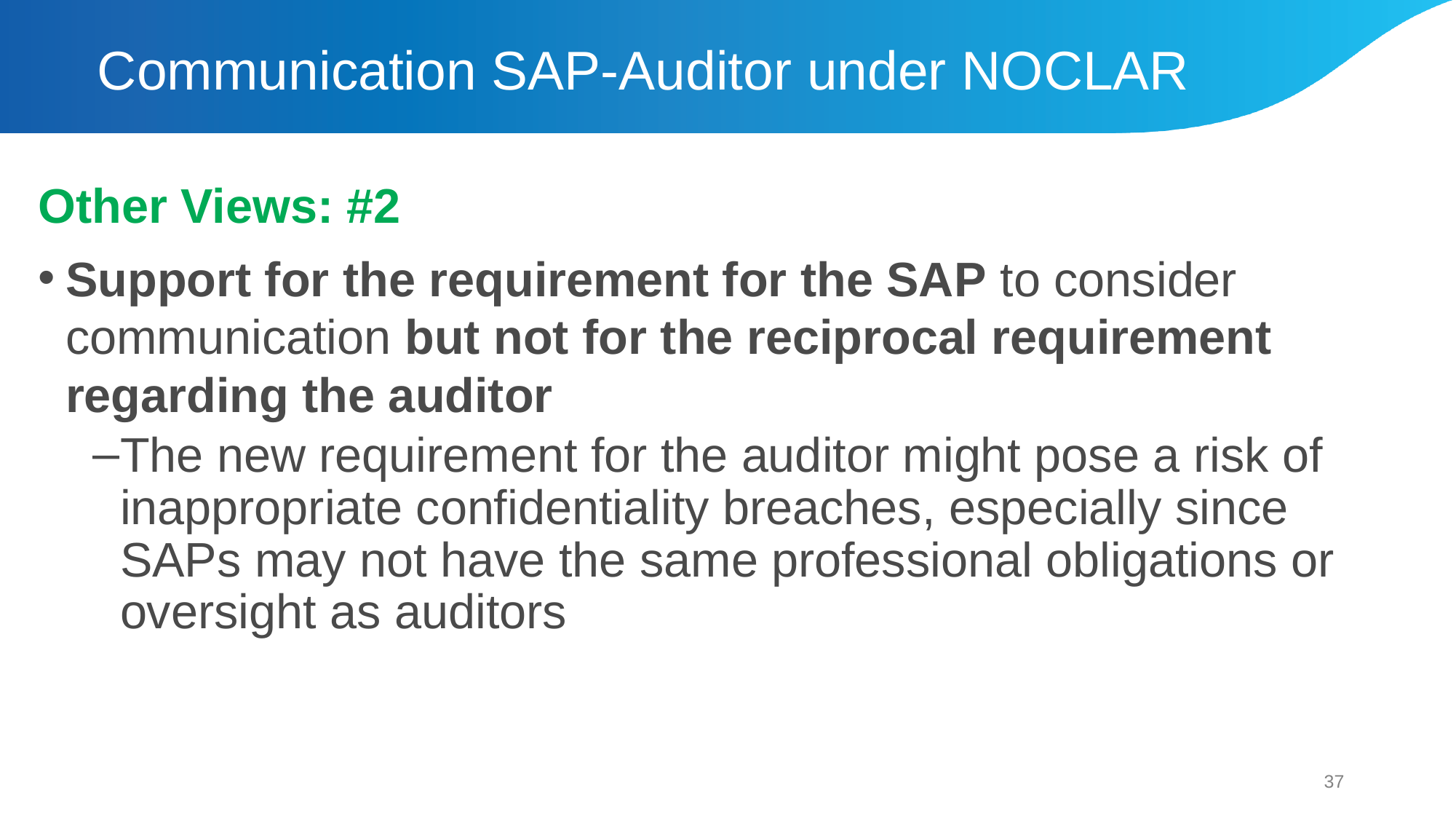

# Communication SAP-Auditor under NOCLAR
Other Views: #2
Support for the requirement for the SAP to consider communication but not for the reciprocal requirement regarding the auditor
The new requirement for the auditor might pose a risk of inappropriate confidentiality breaches, especially since SAPs may not have the same professional obligations or oversight as auditors
37